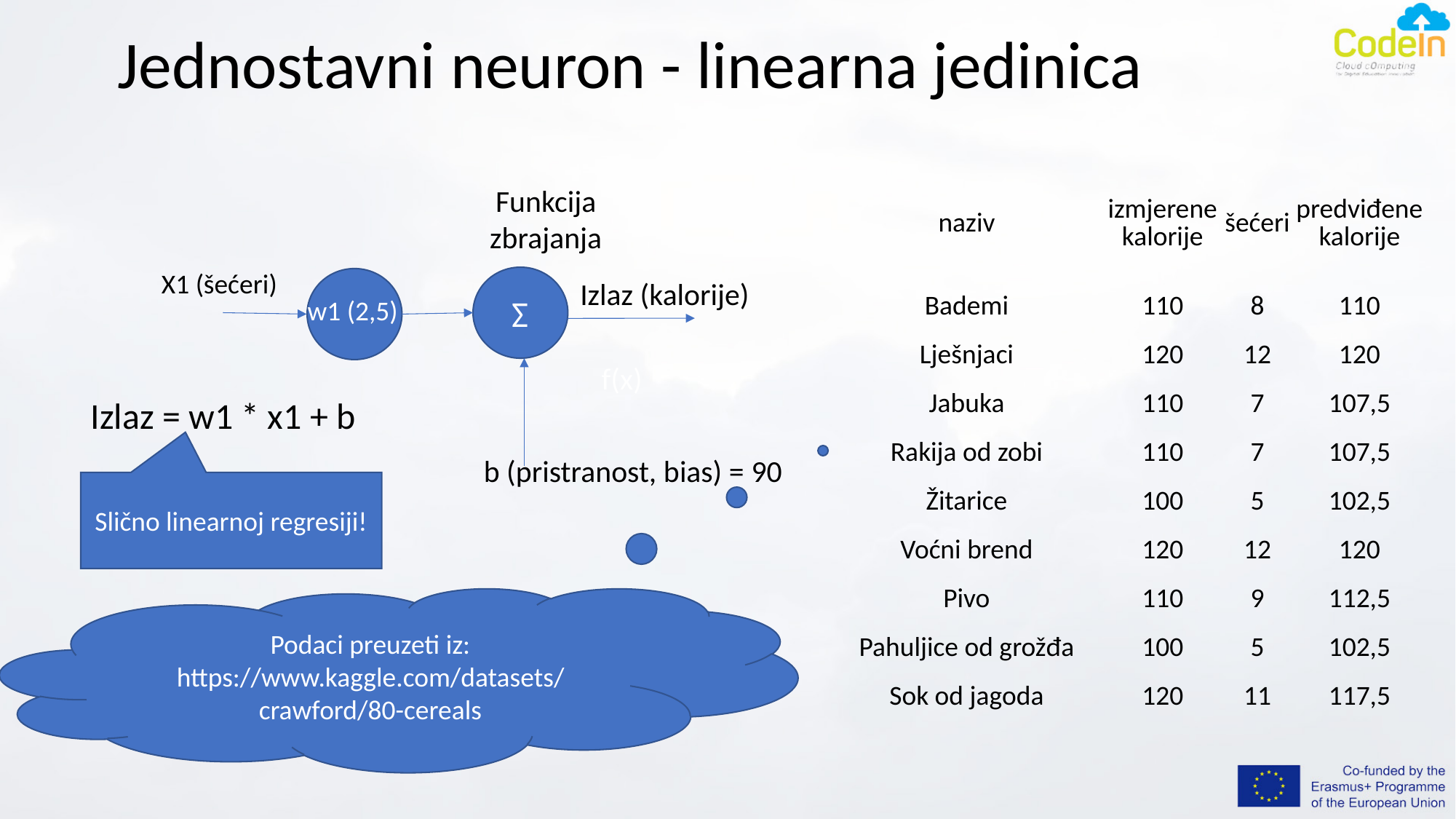

# Jednostavni neuron - linearna jedinica
Funkcija zbrajanja
| naziv | izmjerene kalorije | šećeri | predviđene kalorije |
| --- | --- | --- | --- |
| Bademi | 110 | 8 | 110 |
| Lješnjaci | 120 | 12 | 120 |
| Jabuka | 110 | 7 | 107,5 |
| Rakija od zobi | 110 | 7 | 107,5 |
| Žitarice | 100 | 5 | 102,5 |
| Voćni brend | 120 | 12 | 120 |
| Pivo | 110 | 9 | 112,5 |
| Pahuljice od grožđa | 100 | 5 | 102,5 |
| Sok od jagoda | 120 | 11 | 117,5 |
X1 (šećeri)
Σ

Izlaz (kalorije)
w1 (2,5)
f(x)
Izlaz = w1 * x1 + b
b (pristranost, bias) = 90
Slično linearnoj regresiji!
Podaci preuzeti iz:
https://www.kaggle.com/datasets/crawford/80-cereals